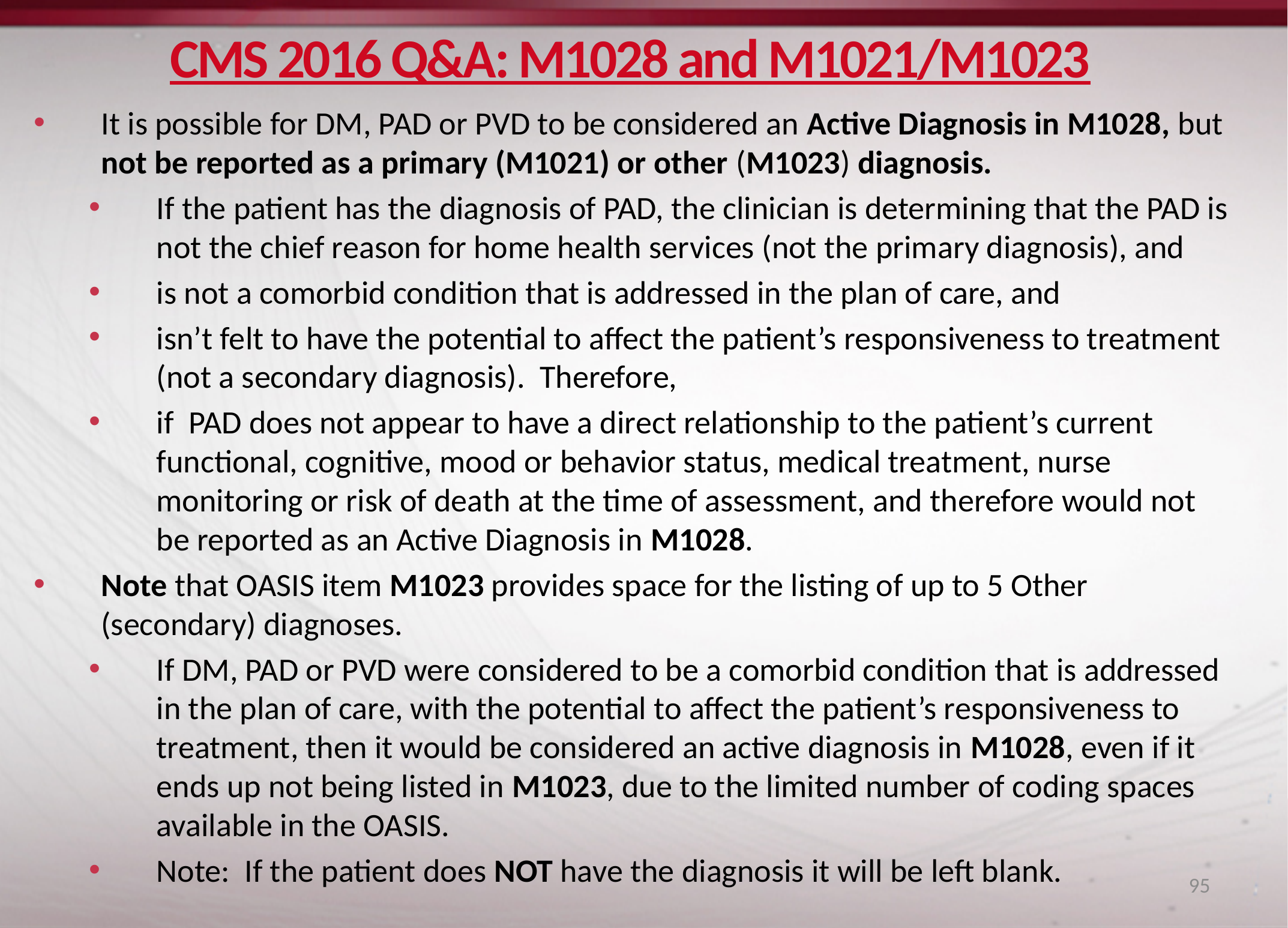

# CMS 2016 Q&A: M1028 and M1021/M1023
It is possible for DM, PAD or PVD to be considered an Active Diagnosis in M1028, but not be reported as a primary (M1021) or other (M1023) diagnosis.
If the patient has the diagnosis of PAD, the clinician is determining that the PAD is not the chief reason for home health services (not the primary diagnosis), and
is not a comorbid condition that is addressed in the plan of care, and
isn’t felt to have the potential to affect the patient’s responsiveness to treatment (not a secondary diagnosis).  Therefore,
if  PAD does not appear to have a direct relationship to the patient’s current functional, cognitive, mood or behavior status, medical treatment, nurse monitoring or risk of death at the time of assessment, and therefore would not be reported as an Active Diagnosis in M1028.
Note that OASIS item M1023 provides space for the listing of up to 5 Other (secondary) diagnoses.
If DM, PAD or PVD were considered to be a comorbid condition that is addressed in the plan of care, with the potential to affect the patient’s responsiveness to treatment, then it would be considered an active diagnosis in M1028, even if it ends up not being listed in M1023, due to the limited number of coding spaces available in the OASIS.
Note:  If the patient does NOT have the diagnosis it will be left blank.

95